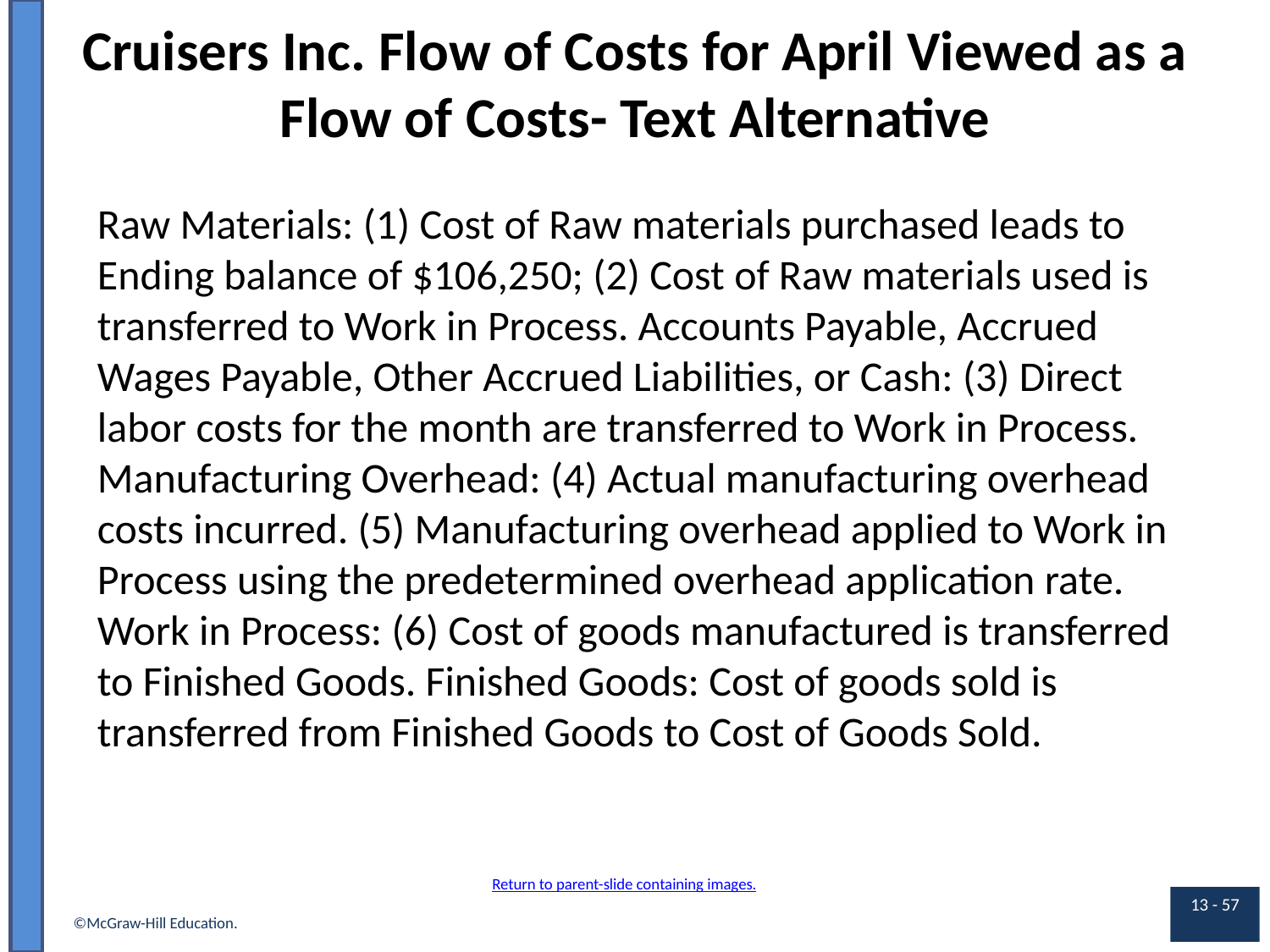

# Cruisers Inc. Flow of Costs for April Viewed as a Flow of Costs- Text Alternative
Raw Materials: (1) Cost of Raw materials purchased leads to Ending balance of $106,250; (2) Cost of Raw materials used is transferred to Work in Process. Accounts Payable, Accrued Wages Payable, Other Accrued Liabilities, or Cash: (3) Direct labor costs for the month are transferred to Work in Process. Manufacturing Overhead: (4) Actual manufacturing overhead costs incurred. (5) Manufacturing overhead applied to Work in Process using the predetermined overhead application rate. Work in Process: (6) Cost of goods manufactured is transferred to Finished Goods. Finished Goods: Cost of goods sold is transferred from Finished Goods to Cost of Goods Sold.
Return to parent-slide containing images.